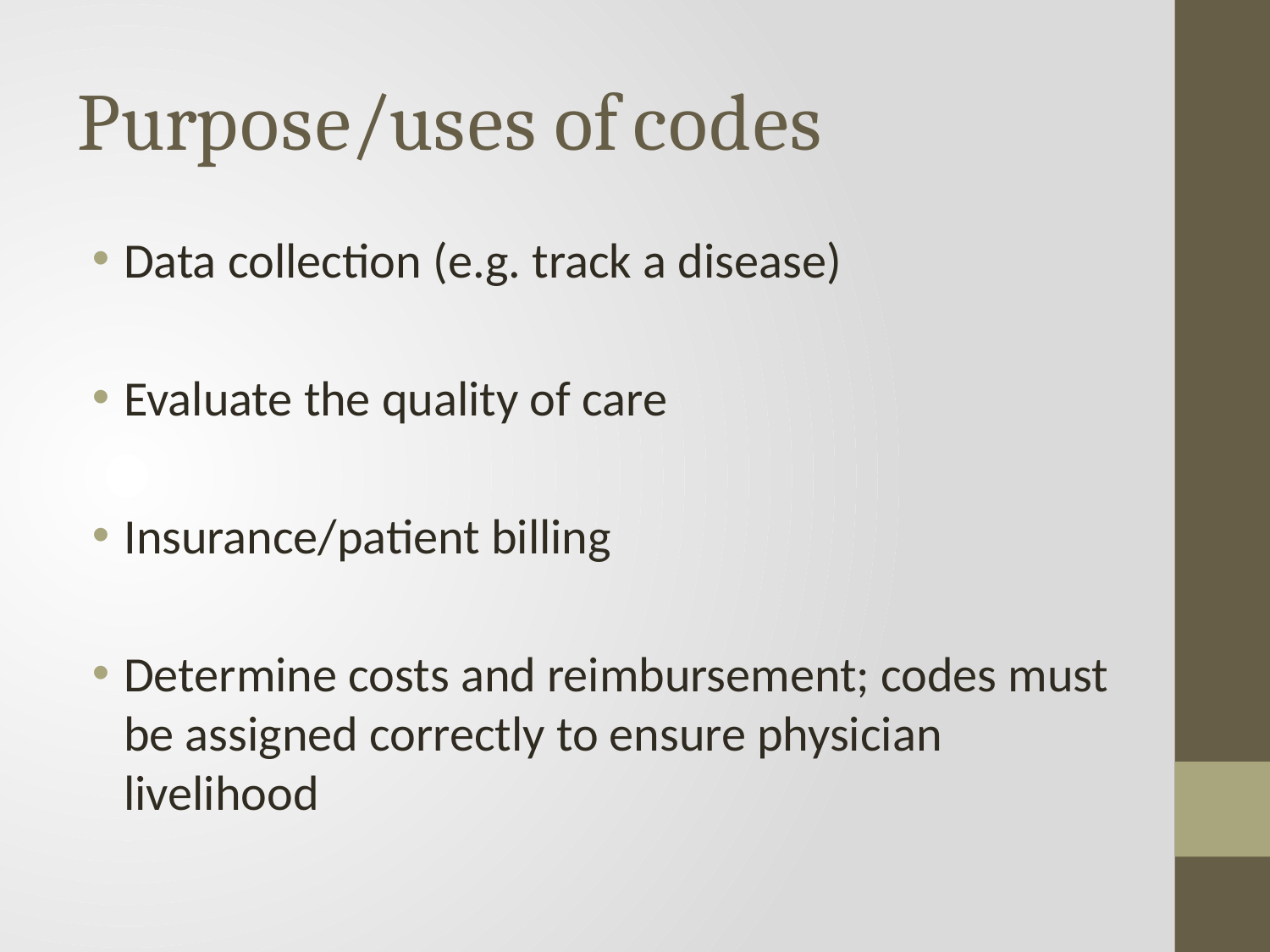

# Purpose/uses of codes
Data collection (e.g. track a disease)

Evaluate the quality of care

Insurance/patient billing

Determine costs and reimbursement; codes must be assigned correctly to ensure physician livelihood